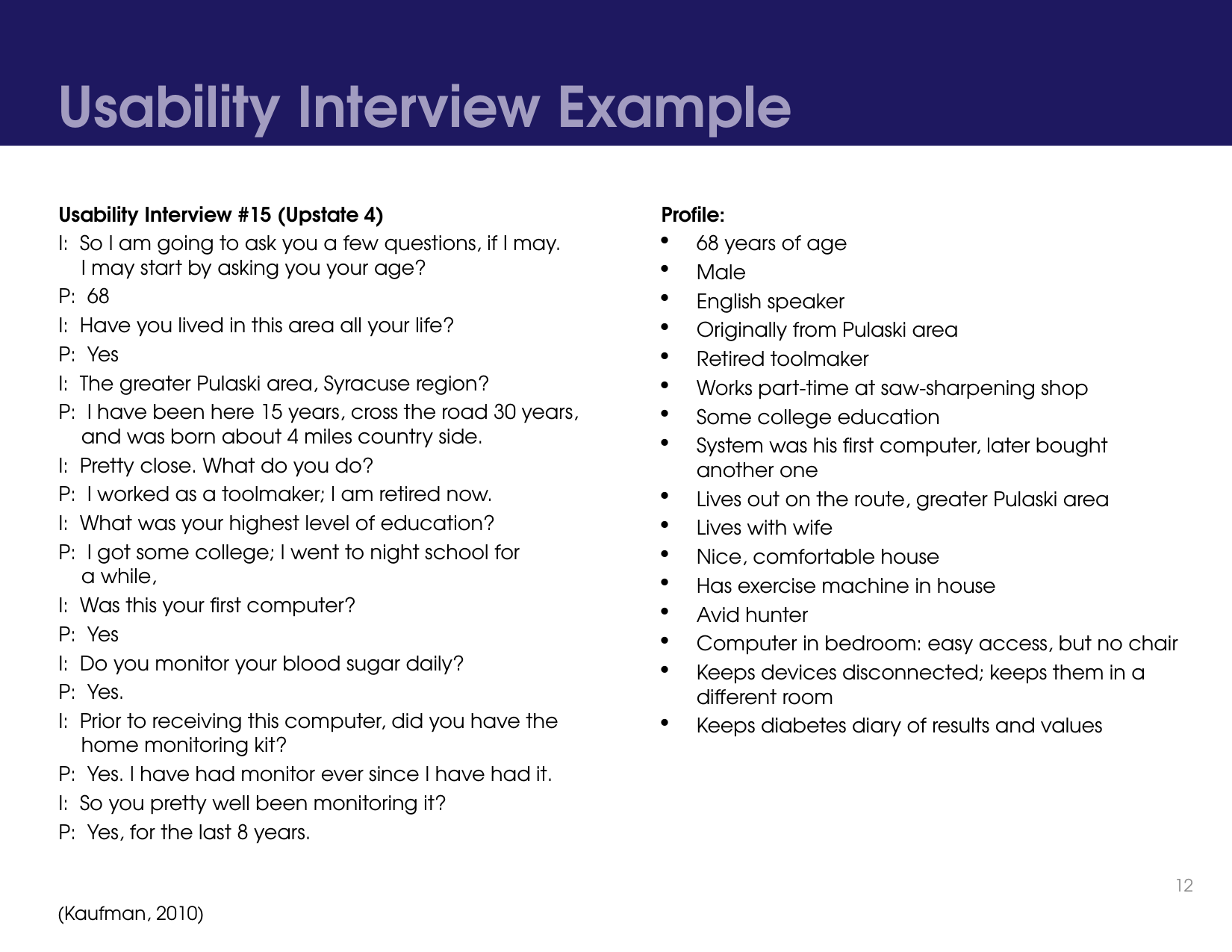

# Usability Interview Example
Usability Interview #15 (Upstate 4)
I:  So I am going to ask you a few questions, if I may.
I may start by asking you your age?
P:  68
I:  Have you lived in this area all your life?
P:  Yes
I:  The greater Pulaski area, Syracuse region?
P:  I have been here 15 years, cross the road 30 years, and was born about 4 miles country side.
I:  Pretty close. What do you do?
P:  I worked as a toolmaker; I am retired now.
I:  What was your highest level of education?
P:  I got some college; I went to night school for
a while,
I:  Was this your first computer?
P:  Yes
I:  Do you monitor your blood sugar daily?
P:  Yes.
I:  Prior to receiving this computer, did you have the home monitoring kit?
P:  Yes. I have had monitor ever since I have had it.
I:  So you pretty well been monitoring it?
P:  Yes, for the last 8 years.
Profile:
68 years of age
Male
English speaker
Originally from Pulaski area
Retired toolmaker
Works part-time at saw-sharpening shop
Some college education
System was his first computer, later bought another one
Lives out on the route, greater Pulaski area
Lives with wife
Nice, comfortable house
Has exercise machine in house
Avid hunter
Computer in bedroom: easy access, but no chair
Keeps devices disconnected; keeps them in a different room
Keeps diabetes diary of results and values
12
(Kaufman, 2010)